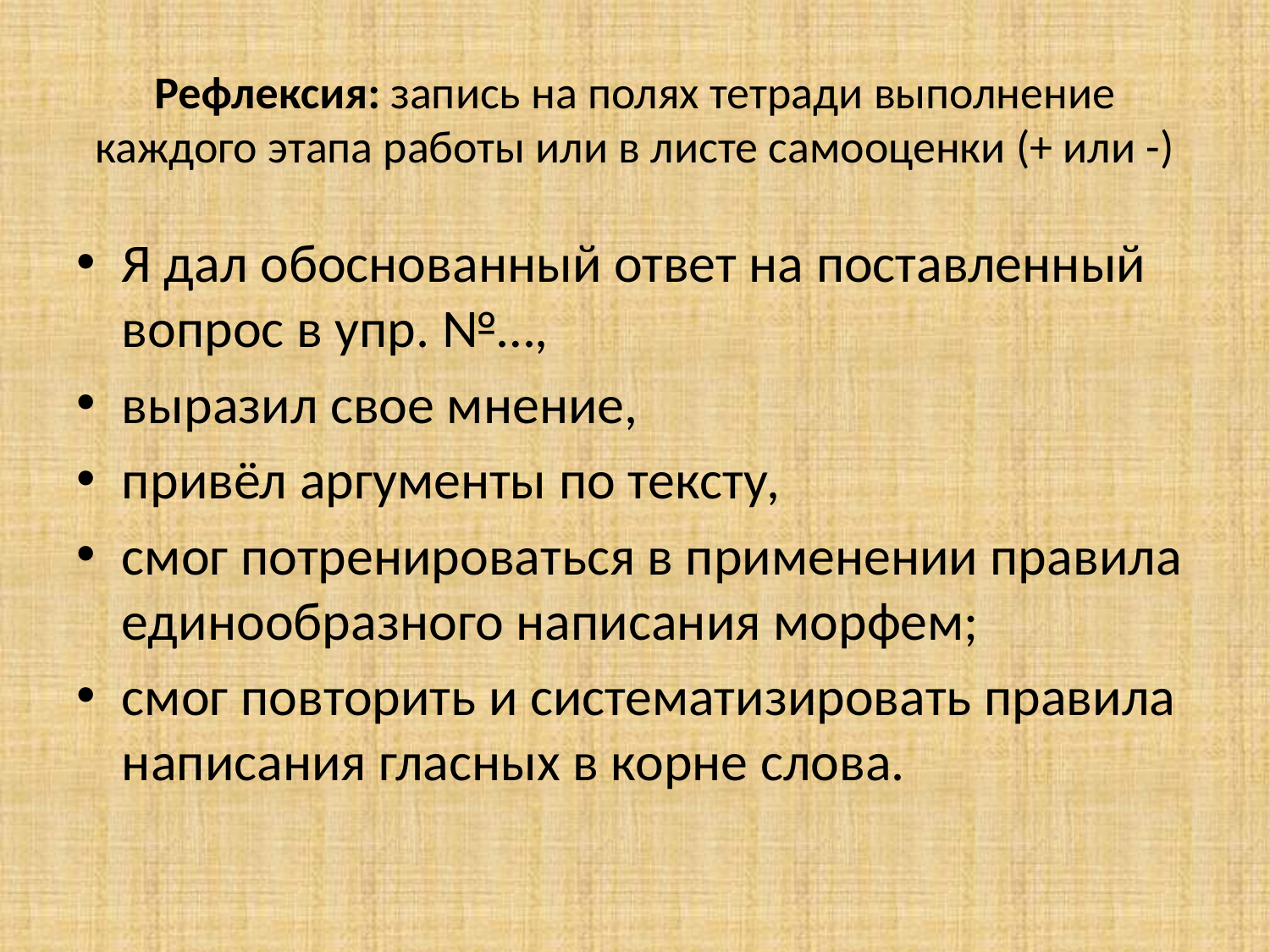

# Рефлексия: запись на полях тетради выполнение каждого этапа работы или в листе самооценки (+ или -)
Я дал обоснованный ответ на поставленный вопрос в упр. №…,
выразил свое мнение,
привёл аргументы по тексту,
смог потренироваться в применении правила единообразного написания морфем;
смог повторить и систематизировать правила написания гласных в корне слова.